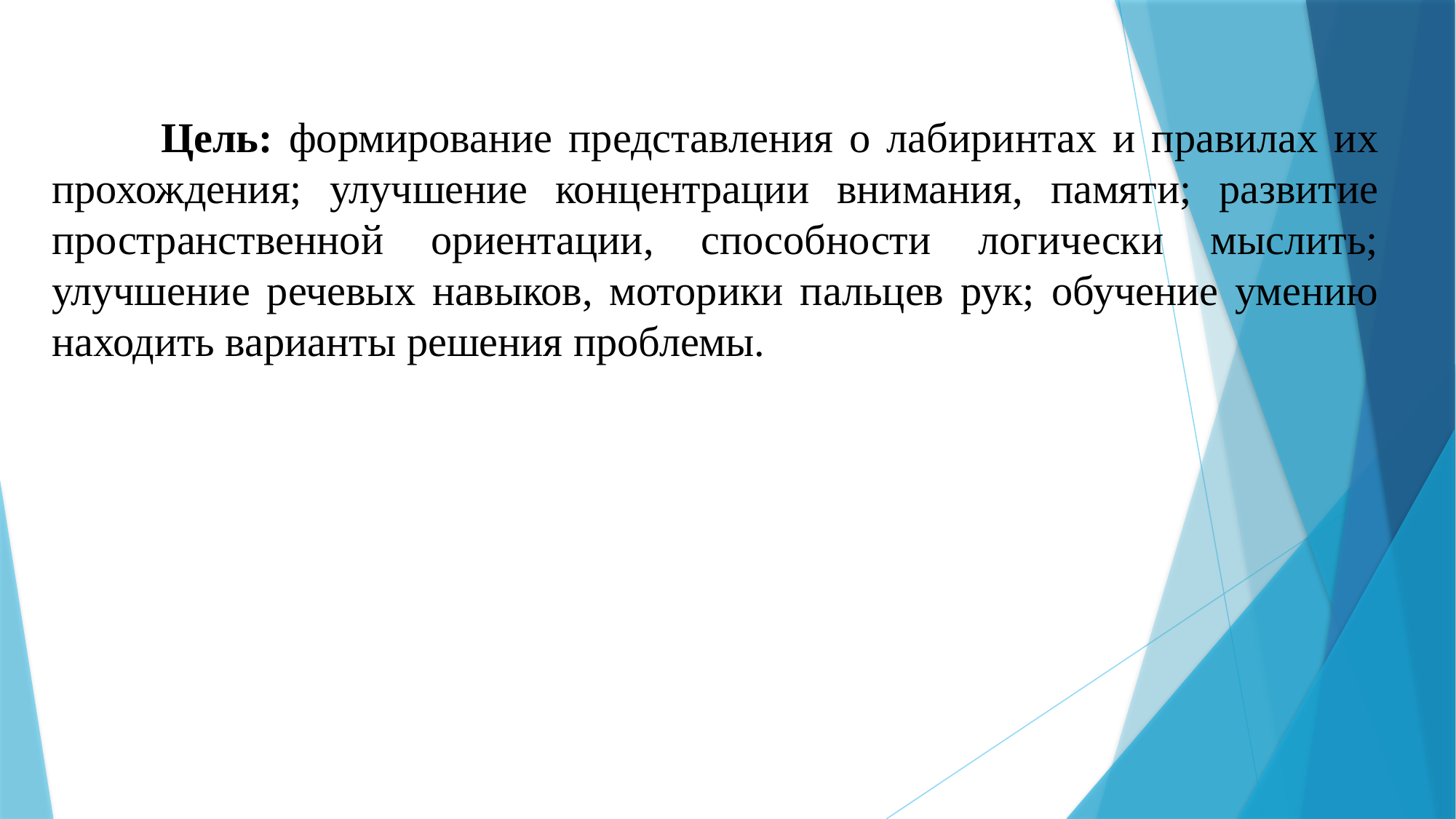

Цель: формирование представления о лабиринтах и правилах их прохождения; улучшение концентрации внимания, памяти; развитие пространственной ориентации, способности логически мыслить; улучшение речевых навыков, моторики пальцев рук; обучение умению находить варианты решения проблемы.